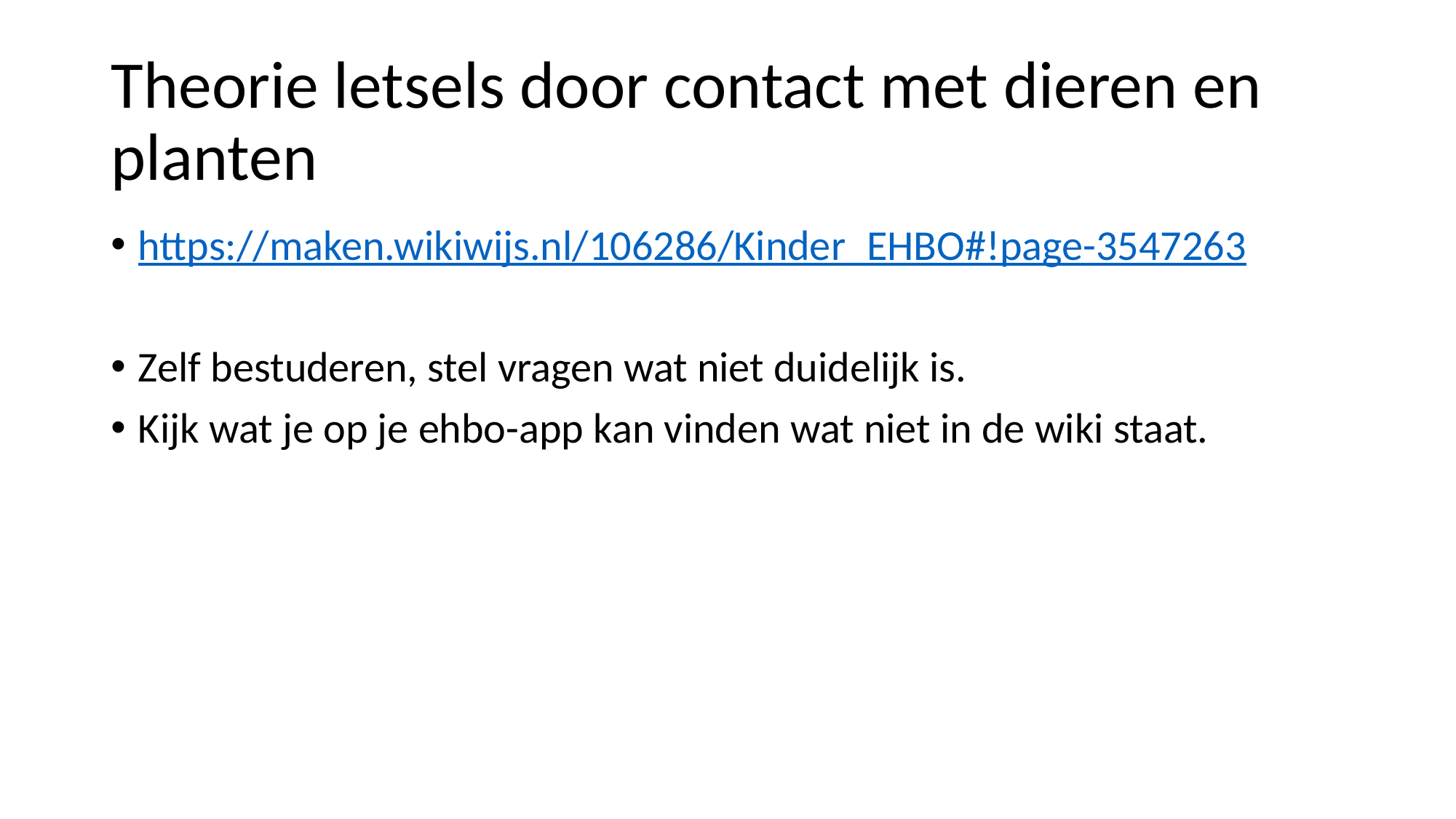

# Theorie letsels door contact met dieren en planten
https://maken.wikiwijs.nl/106286/Kinder_EHBO#!page-3547263

Zelf bestuderen, stel vragen wat niet duidelijk is.
Kijk wat je op je ehbo-app kan vinden wat niet in de wiki staat.